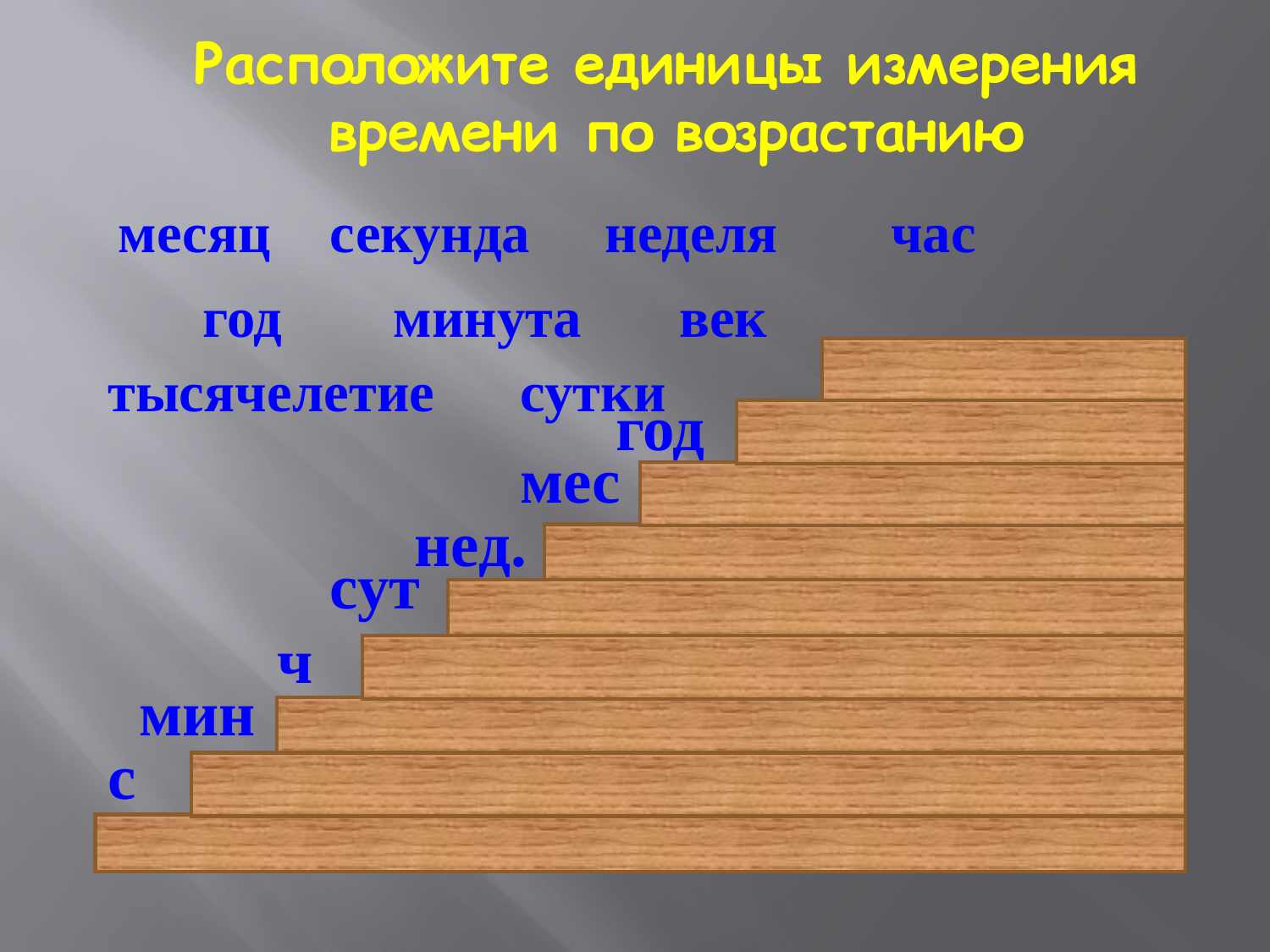

Расположите единицы измерения времени по возрастанию
месяц
секунда
неделя
час
год
минута
век

тысячелетие
сутки
год
мес
нед.
сут
ч
мин
с